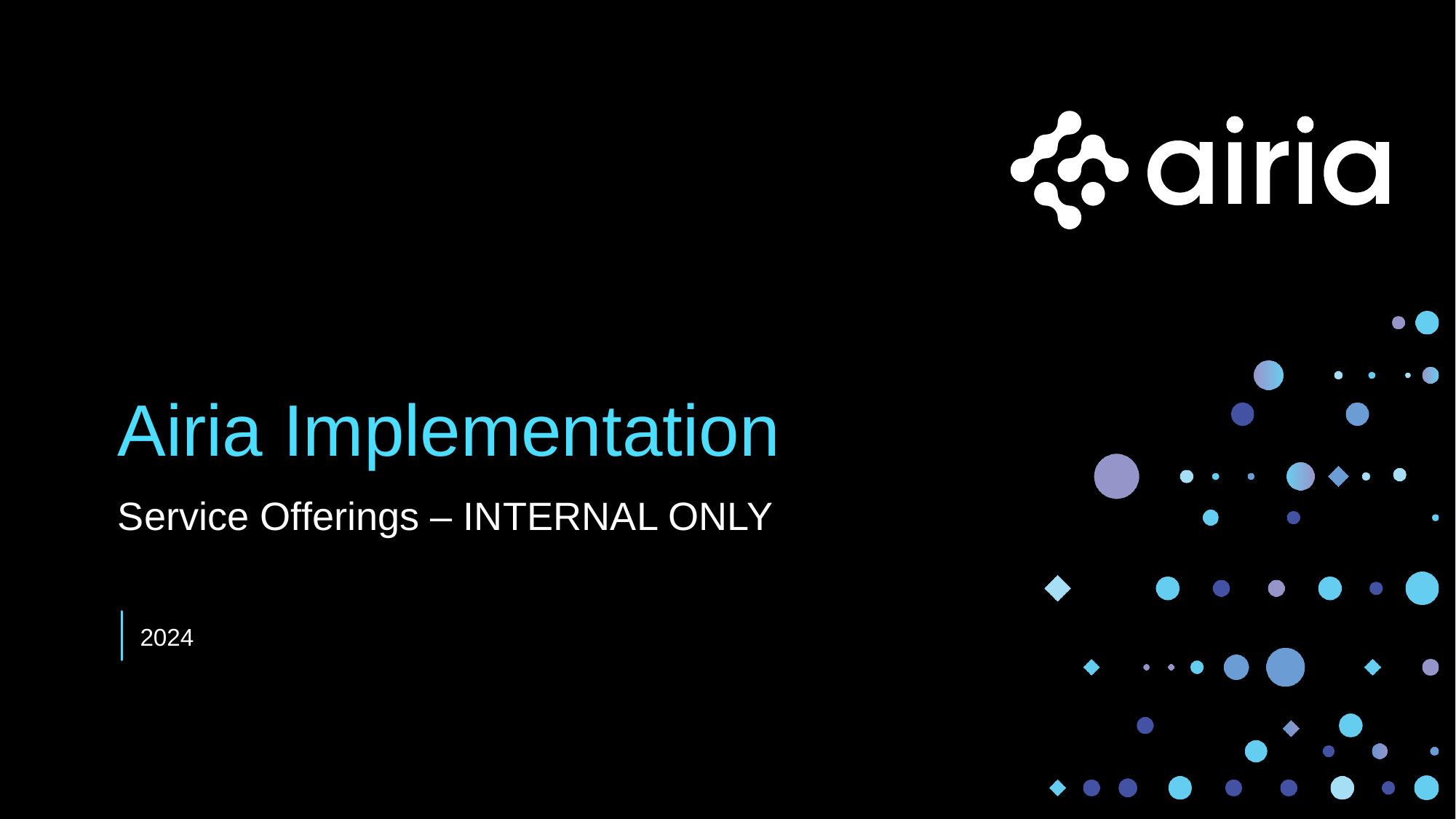

# Airia Implementation
Service Offerings – INTERNAL ONLY

2024